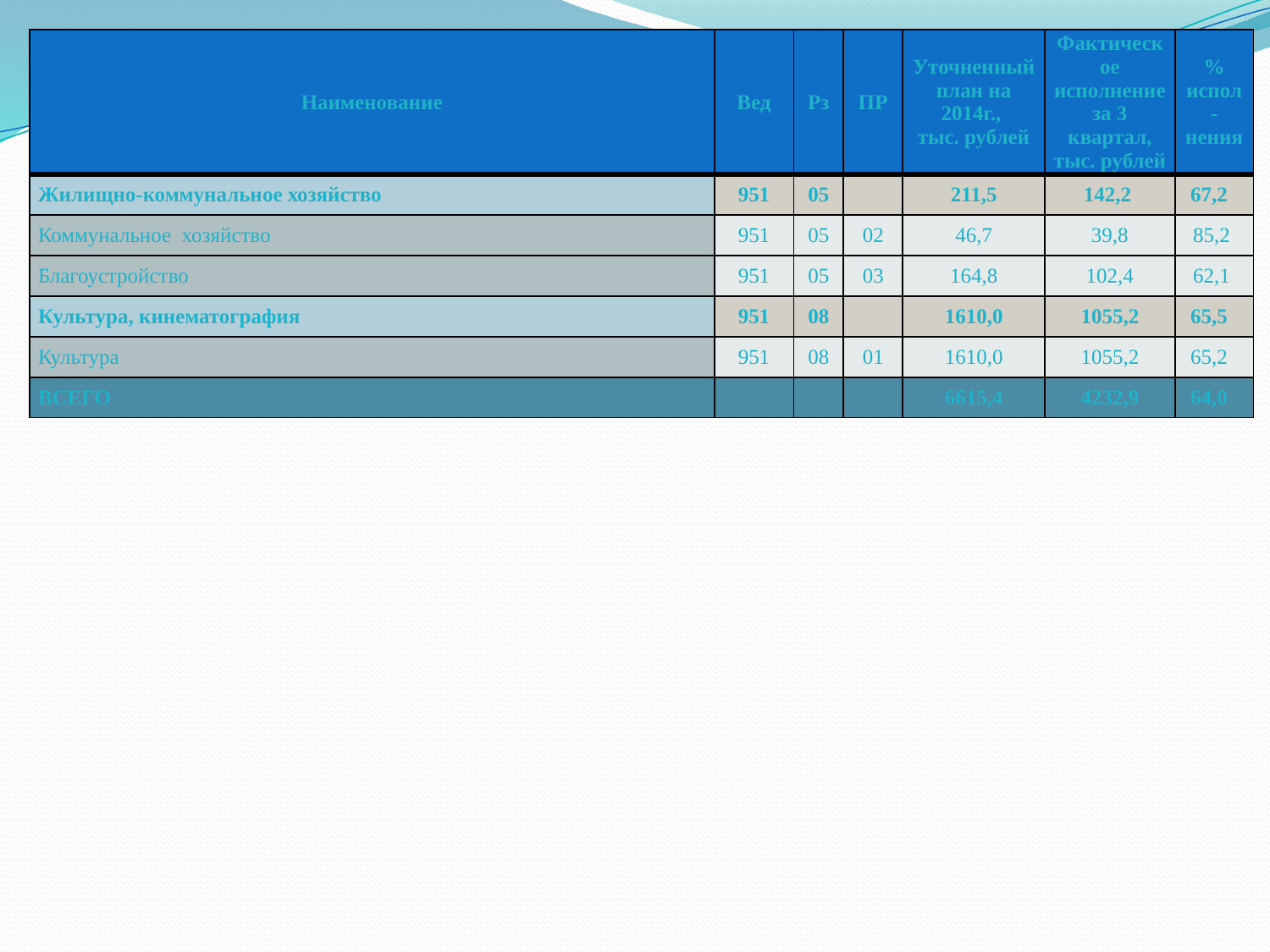

| Наименование | Вед | Рз | ПР | Уточненный план на 2014г., тыс. рублей | Фактическое исполнение за 3 квартал, тыс. рублей | % испол-нения |
| --- | --- | --- | --- | --- | --- | --- |
| Жилищно-коммунальное хозяйство | 951 | 05 |  | 211,5 | 142,2 | 67,2 |
| Коммунальное хозяйство | 951 | 05 | 02 | 46,7 | 39,8 | 85,2 |
| Благоустройство | 951 | 05 | 03 | 164,8 | 102,4 | 62,1 |
| Культура, кинематография | 951 | 08 |  | 1610,0 | 1055,2 | 65,5 |
| Культура | 951 | 08 | 01 | 1610,0 | 1055,2 | 65,2 |
| ВСЕГО |  |  |  | 6615,4 | 4232,9 | 64,0 |